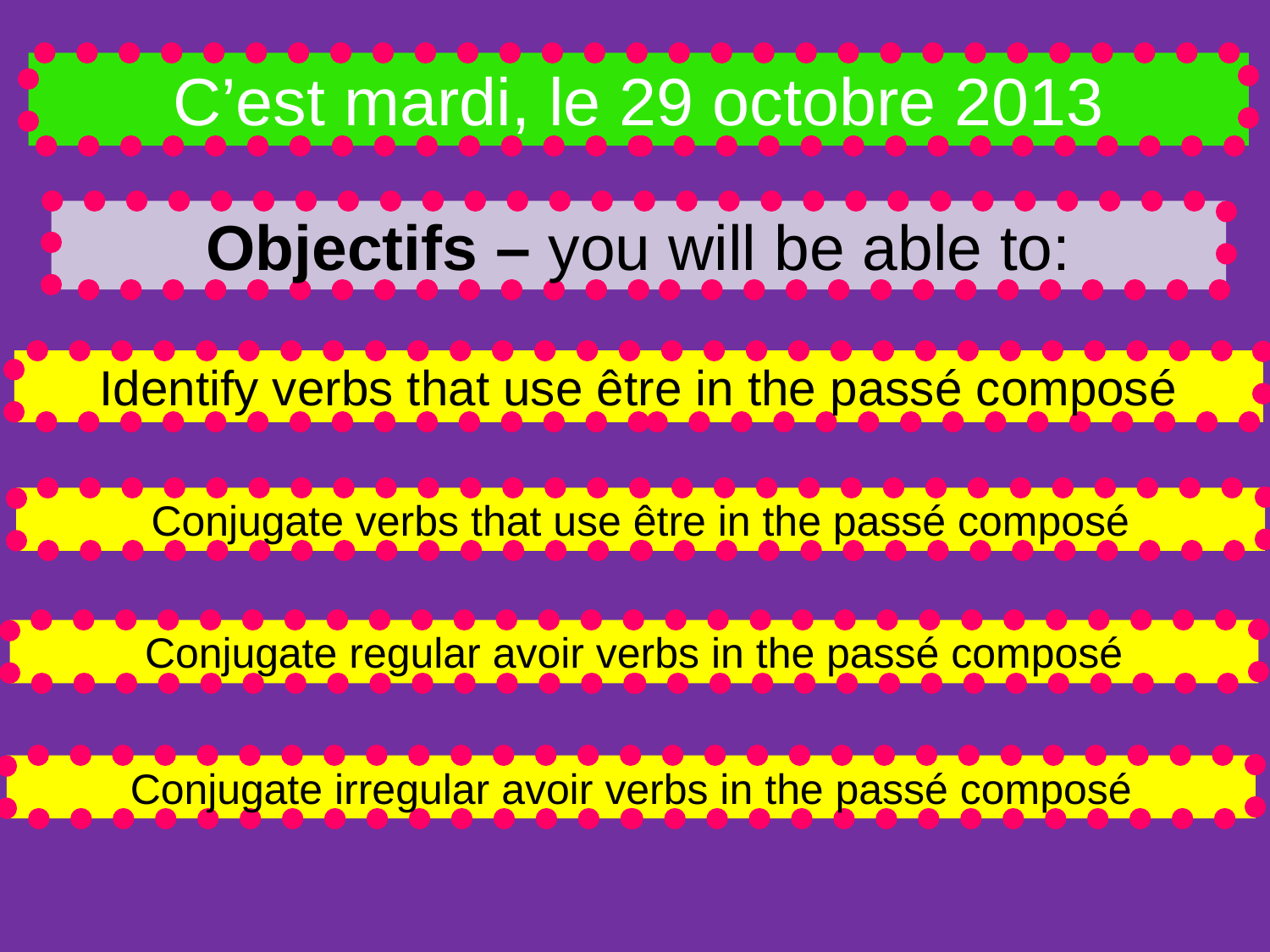

C’est mardi, le 29 octobre 2013
Objectifs – you will be able to:
Identify verbs that use être in the passé composé
Conjugate verbs that use être in the passé composé
Conjugate regular avoir verbs in the passé composé
Conjugate irregular avoir verbs in the passé composé